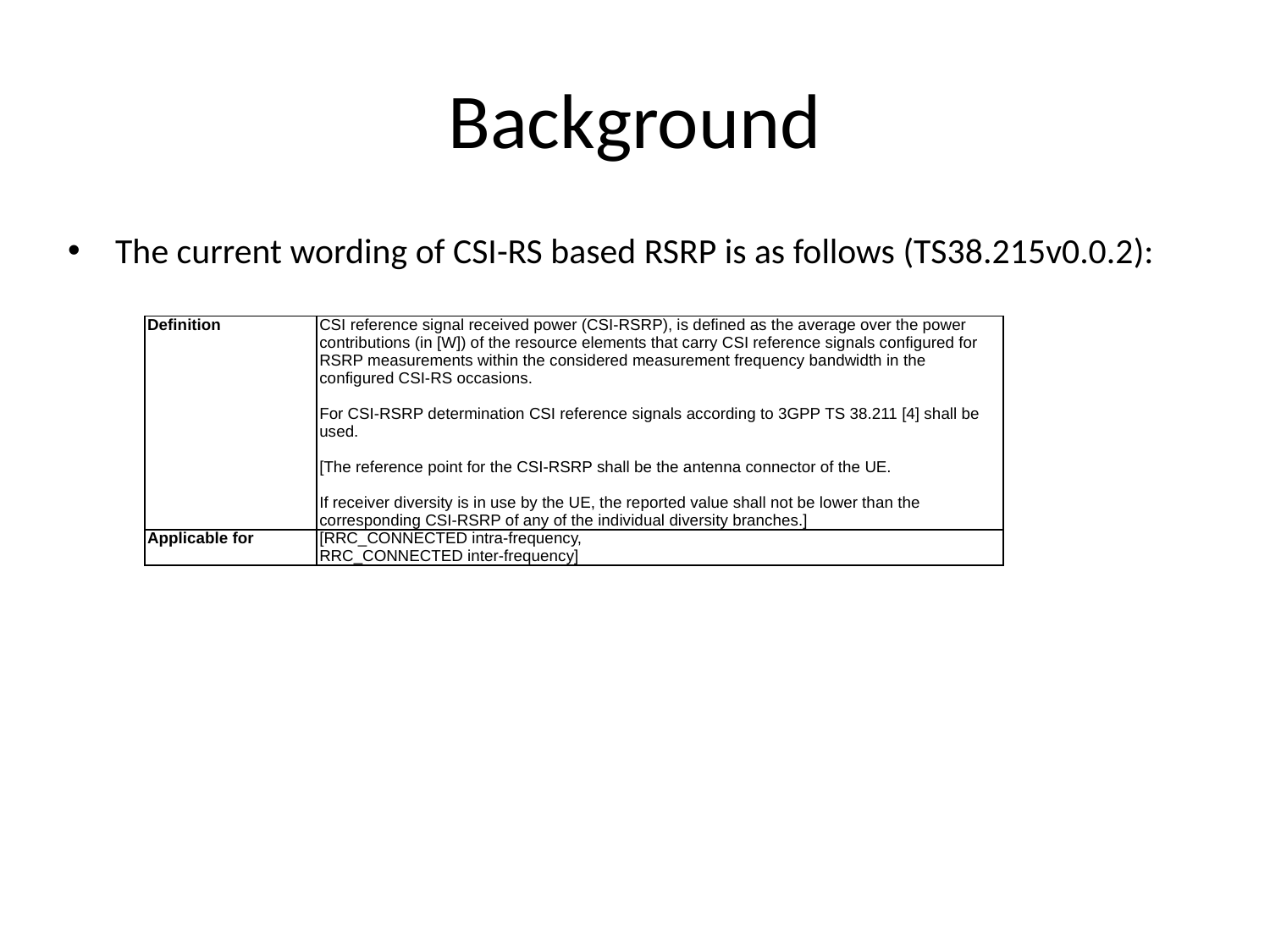

# Background
The current wording of CSI-RS based RSRP is as follows (TS38.215v0.0.2):

| Definition | CSI reference signal received power (CSI-RSRP), is defined as the average over the power contributions (in [W]) of the resource elements that carry CSI reference signals configured for RSRP measurements within the considered measurement frequency bandwidth in the configured CSI-RS occasions.   For CSI-RSRP determination CSI reference signals according to 3GPP TS 38.211 [4] shall be used.   [The reference point for the CSI-RSRP shall be the antenna connector of the UE.   If receiver diversity is in use by the UE, the reported value shall not be lower than the corresponding CSI-RSRP of any of the individual diversity branches.] |
| --- | --- |
| Applicable for | [RRC\_CONNECTED intra-frequency, RRC\_CONNECTED inter-frequency] |